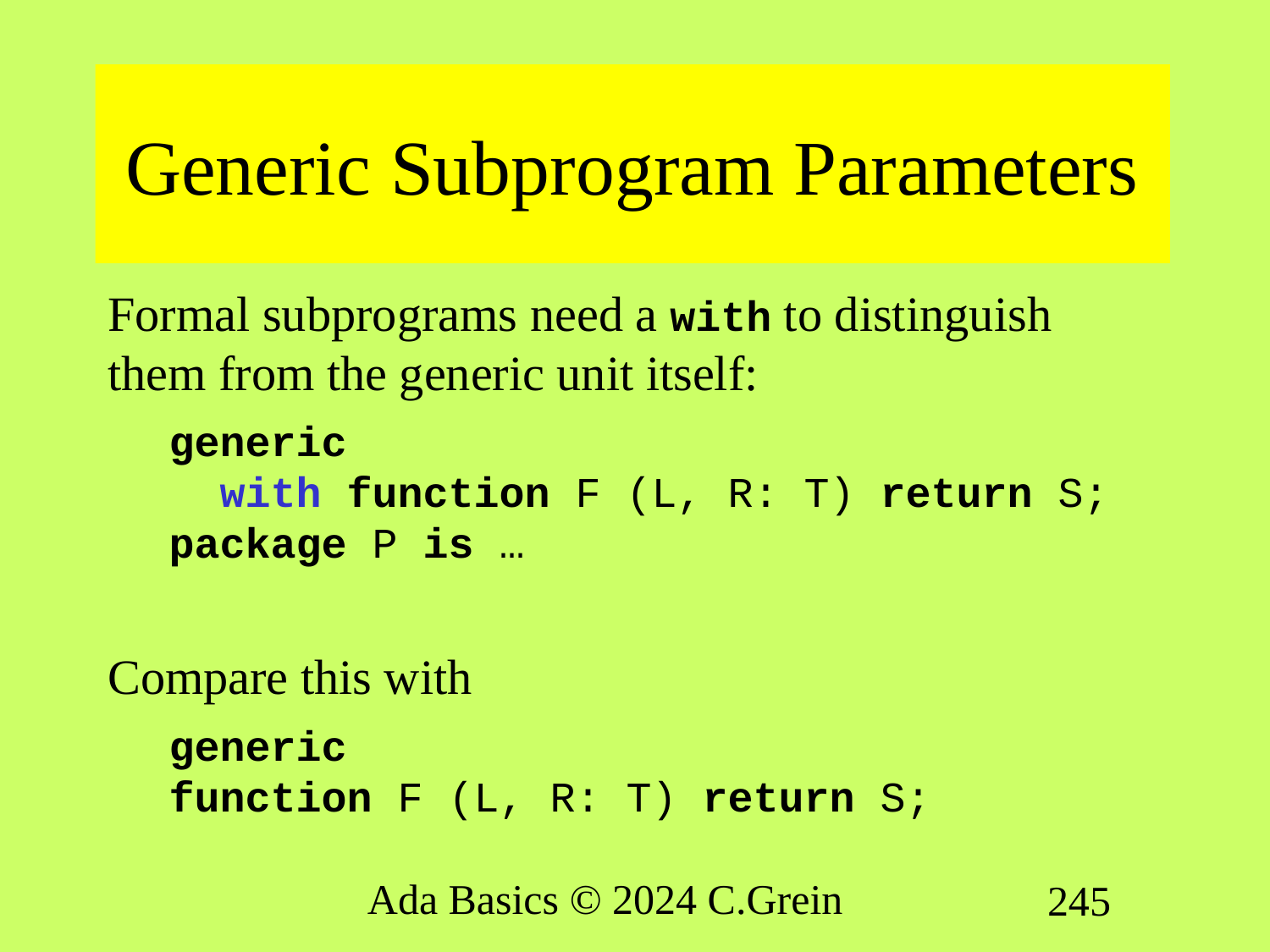

# Generic Subprogram Parameters
Formal subprograms need a with to distinguish them from the generic unit itself:
generic
  with function F (L, R: T) return S;
package P is …

Compare this with
generic
function F (L, R: T) return S;
Ada Basics © 2024 C.Grein
245